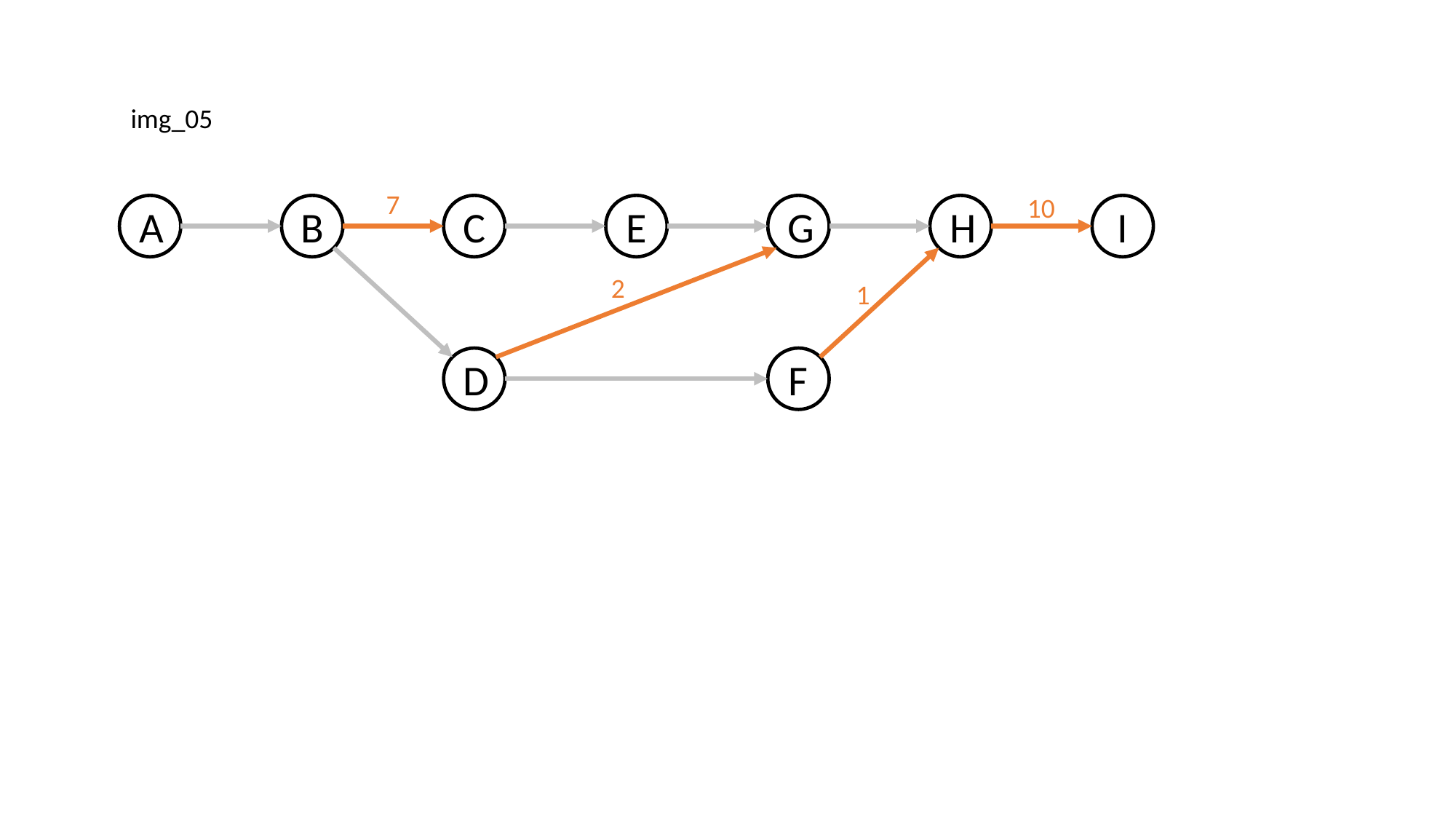

img_05
7
10
A
B
C
E
G
H
I
2
1
D
F